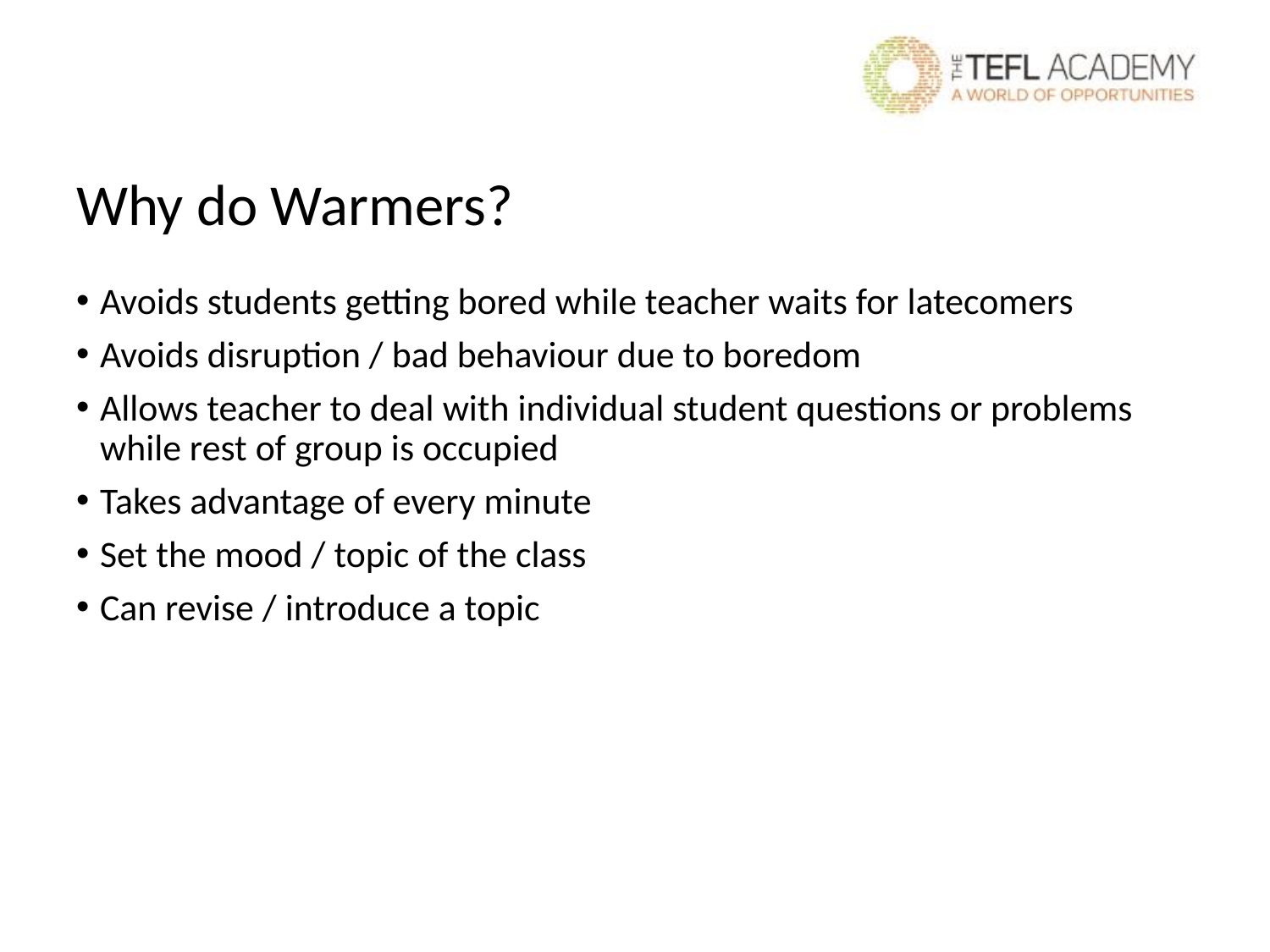

# Why do Warmers?
Avoids students getting bored while teacher waits for latecomers
Avoids disruption / bad behaviour due to boredom
Allows teacher to deal with individual student questions or problems while rest of group is occupied
Takes advantage of every minute
Set the mood / topic of the class
Can revise / introduce a topic